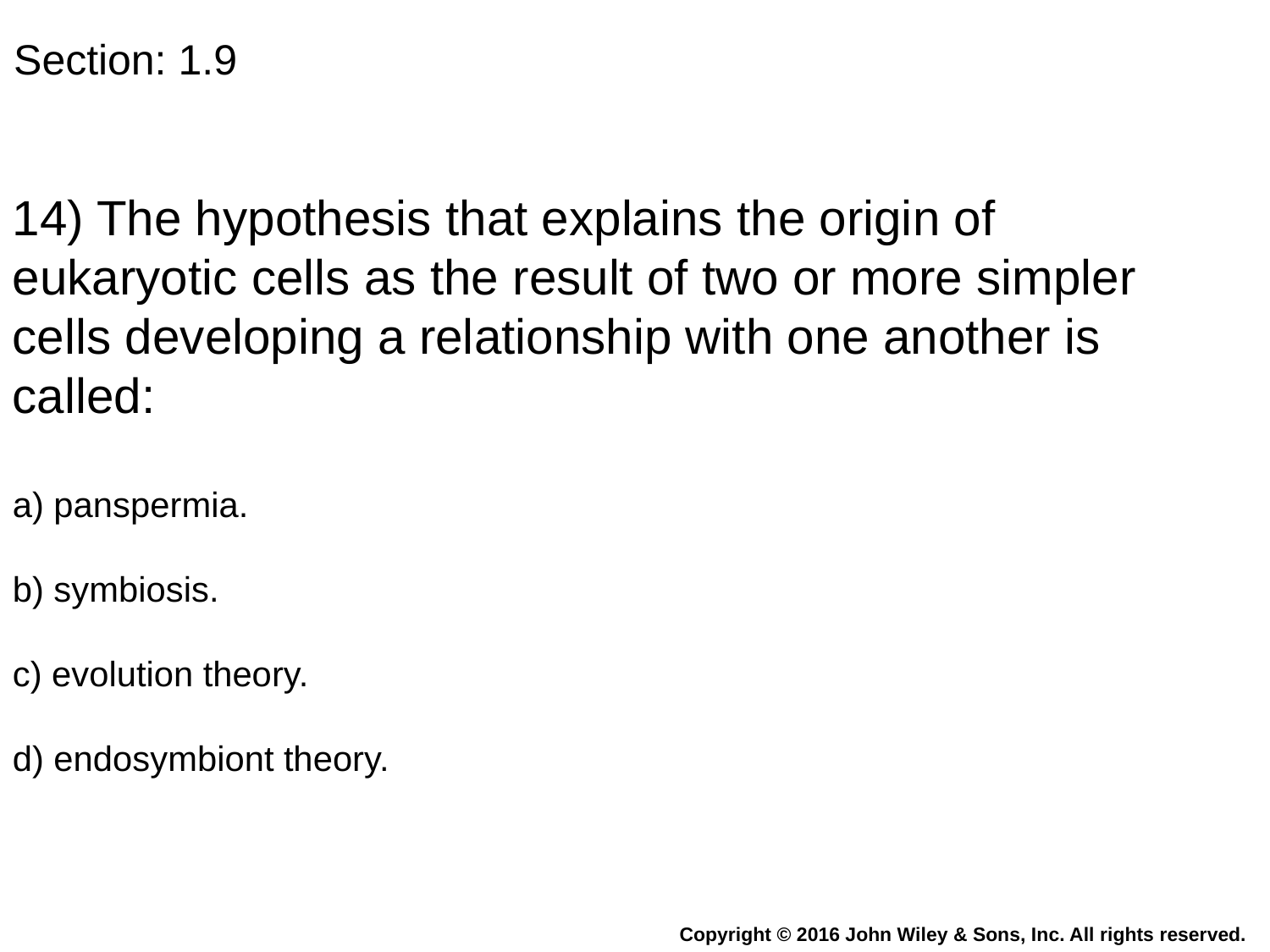

Section: 1.9

14) The hypothesis that explains the origin of eukaryotic cells as the result of two or more simpler cells developing a relationship with one another is called:

a) panspermia.

b) symbiosis.

c) evolution theory.

d) endosymbiont theory.
Copyright © 2016 John Wiley & Sons, Inc. All rights reserved.